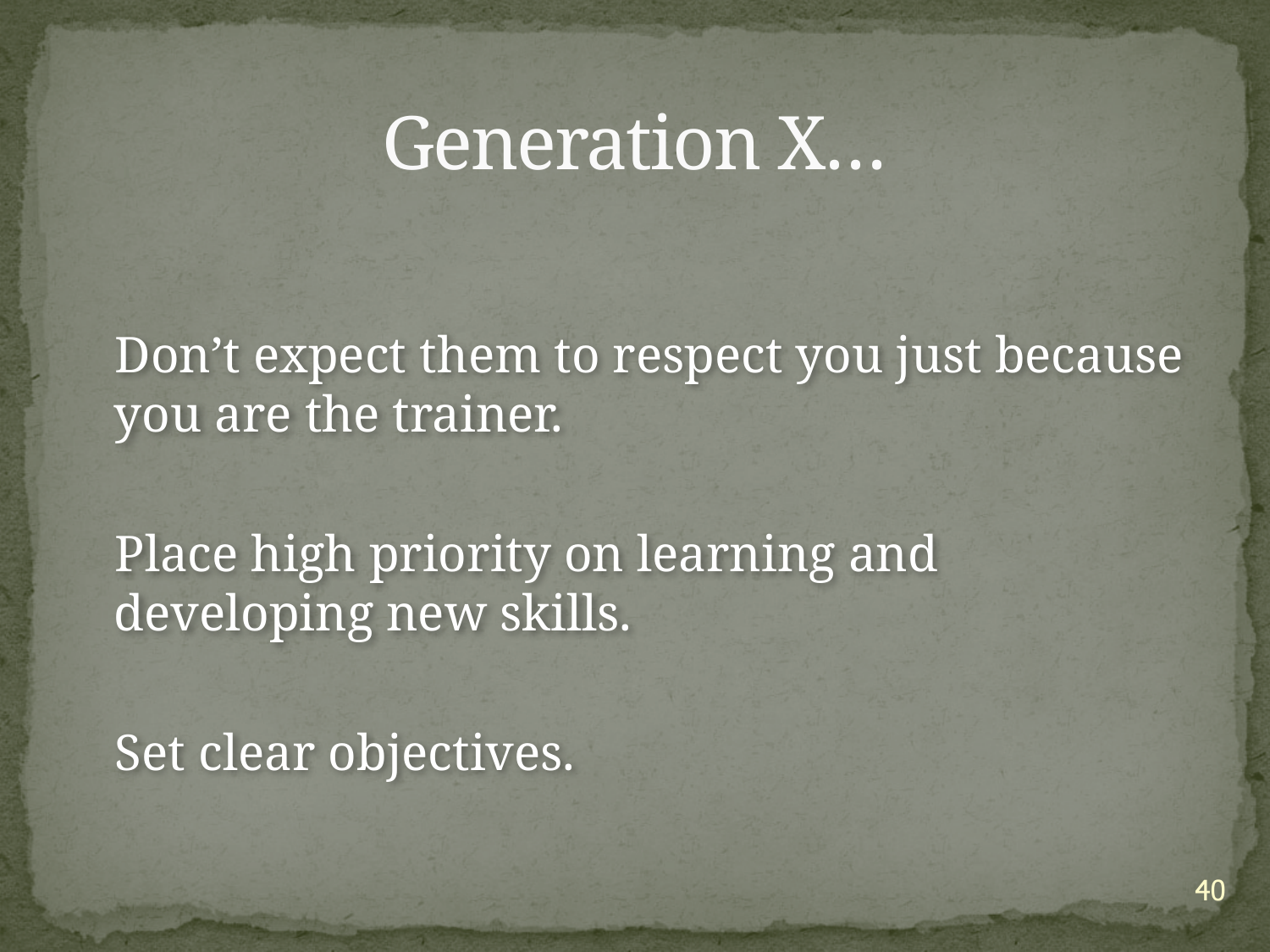

# Generation X…
   Don’t expect them to respect you just because you are the trainer.

   Place high priority on learning and developing new skills.

   Set clear objectives.

40